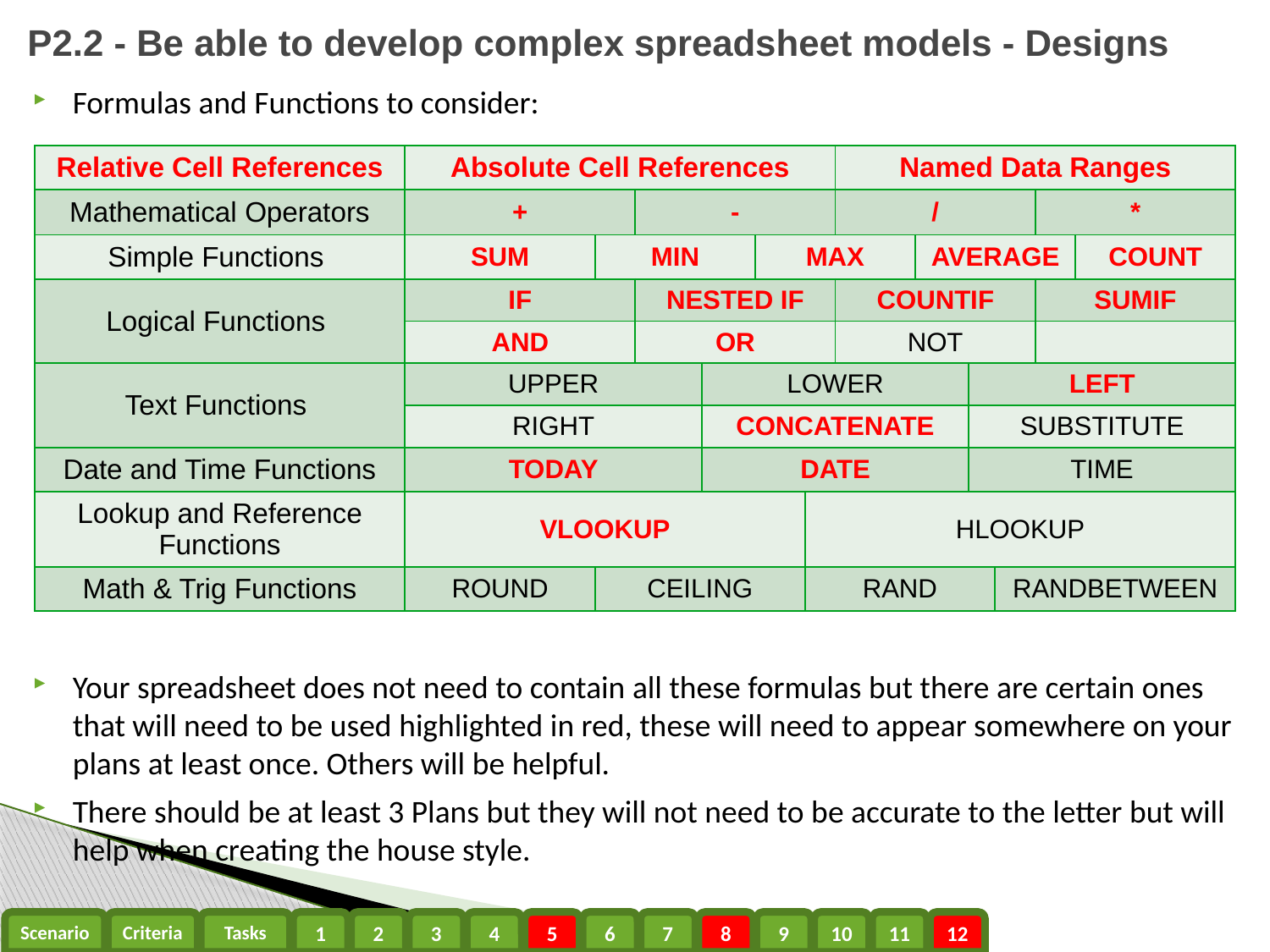

P2.2 - Be able to develop complex spreadsheet models - Designs
Formulas and Functions to consider:

Your spreadsheet does not need to contain all these formulas but there are certain ones that will need to be used highlighted in red, these will need to appear somewhere on your plans at least once. Others will be helpful.
There should be at least 3 Plans but they will not need to be accurate to the letter but will help when creating the house style.
| Relative Cell References | Absolute Cell References |  |  |  |  |  | Named Data Ranges |  |  |  |  |  |
| --- | --- | --- | --- | --- | --- | --- | --- | --- | --- | --- | --- | --- |
| Mathematical Operators | + |  | - |  |  |  | / |  |  |  | \* |  |
| Simple Functions | SUM | MIN |  |  | MAX |  |  | AVERAGE |  |  |  | COUNT |
| Logical Functions | IF |  | NESTED IF |  |  |  | COUNTIF |  |  |  | SUMIF |  |
|  | AND |  | OR |  |  |  | NOT |  |  |  |  |  |
| Text Functions | UPPER |  |  | LOWER |  |  |  |  | LEFT |  |  |  |
|  | RIGHT |  |  | CONCATENATE |  |  |  |  | SUBSTITUTE |  |  |  |
| Date and Time Functions | TODAY |  |  | DATE |  |  |  |  | TIME |  |  |  |
| Lookup and Reference Functions | VLOOKUP |  |  |  |  | HLOOKUP |  |  |  |  |  |  |
| Math & Trig Functions | ROUND | CEILING |  |  |  | RAND |  |  |  | RANDBETWEEN |  |  |